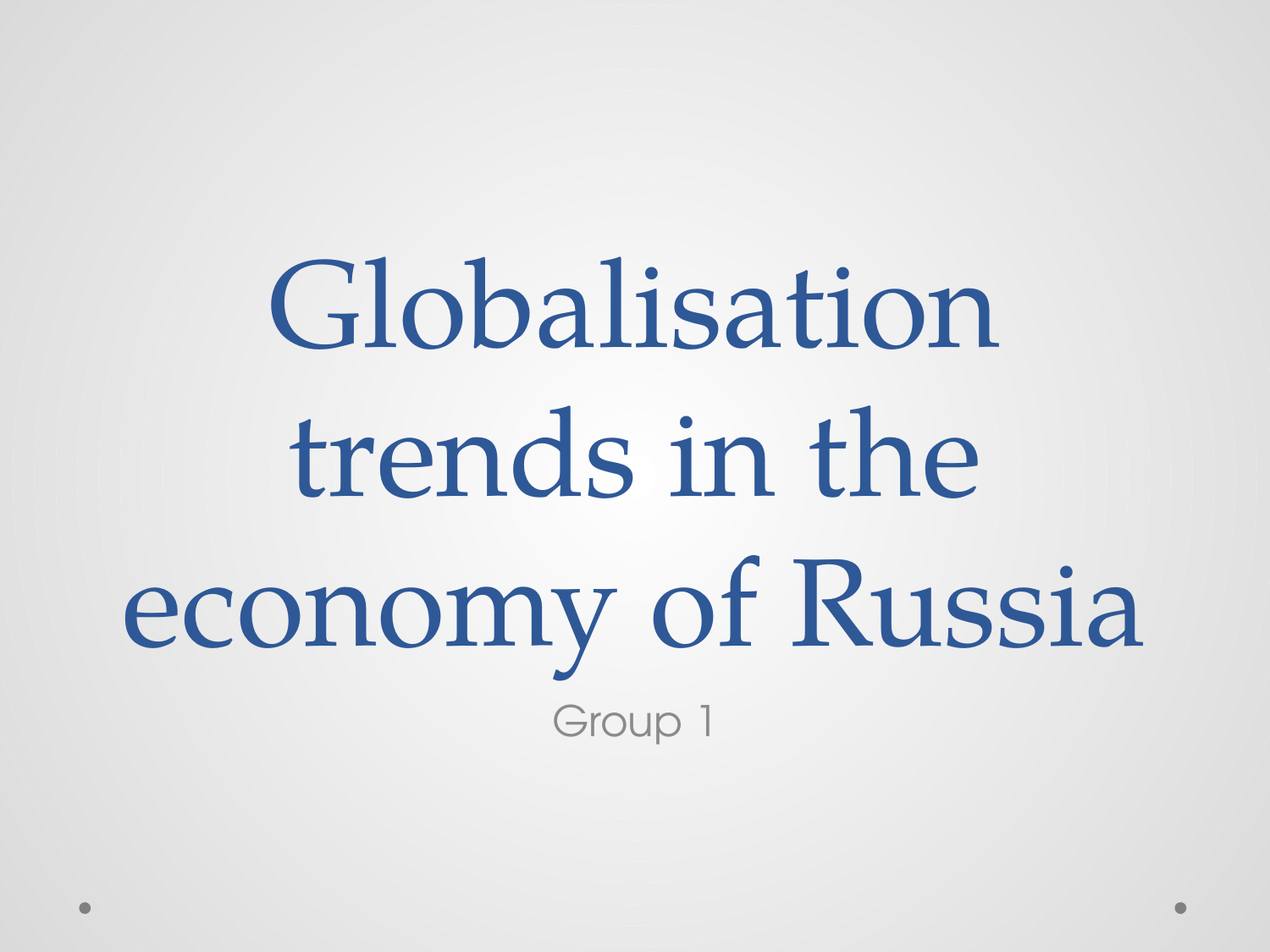

# Globalisation trends in the economy of Russia
Group 1